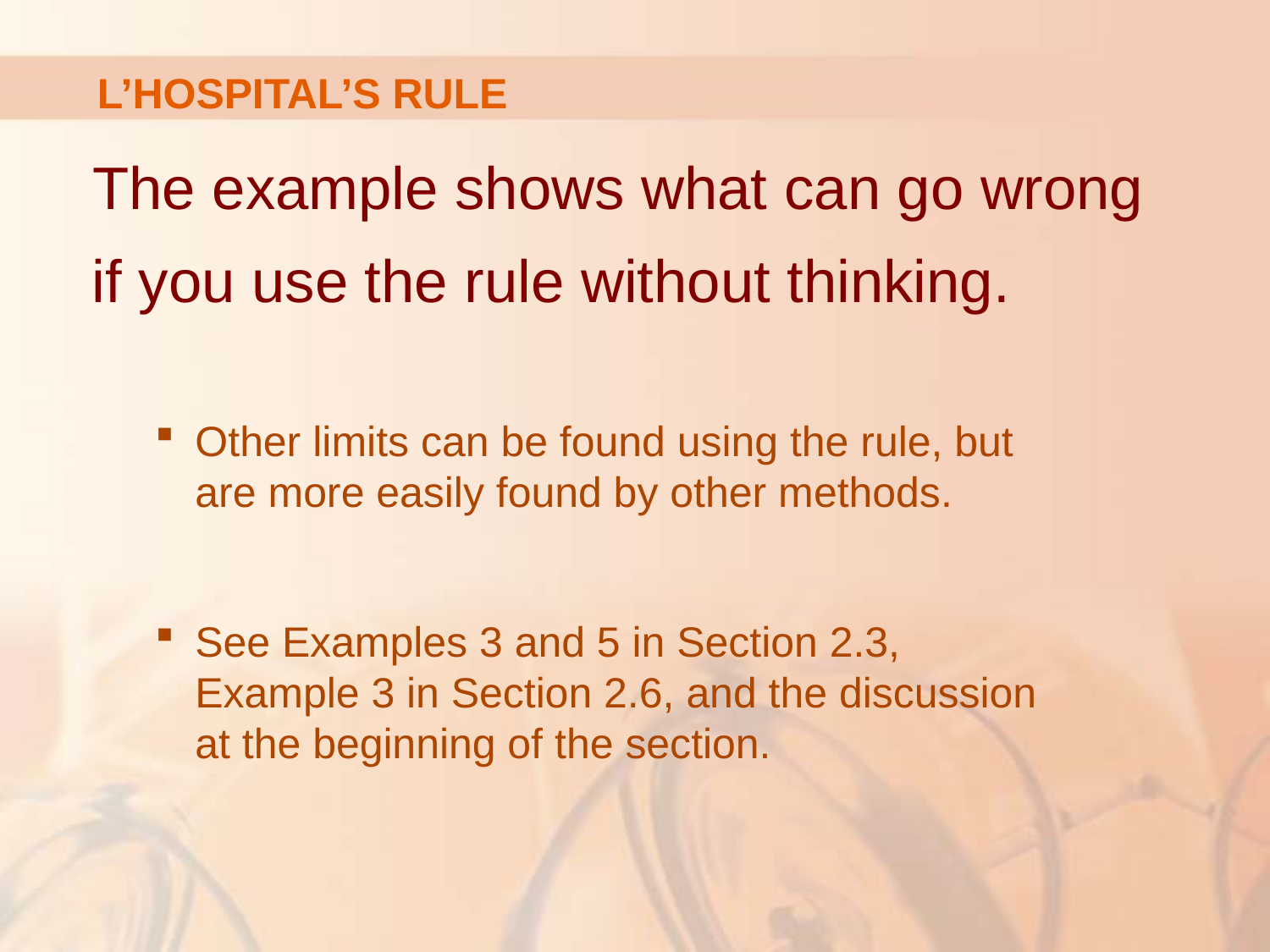

# L’HOSPITAL’S RULE
The example shows what can go wrong
if you use the rule without thinking.

Other limits can be found using the rule, but
are more easily found by other methods.

See Examples 3 and 5 in Section 2.3,
Example 3 in Section 2.6, and the discussion
at the beginning of the section.